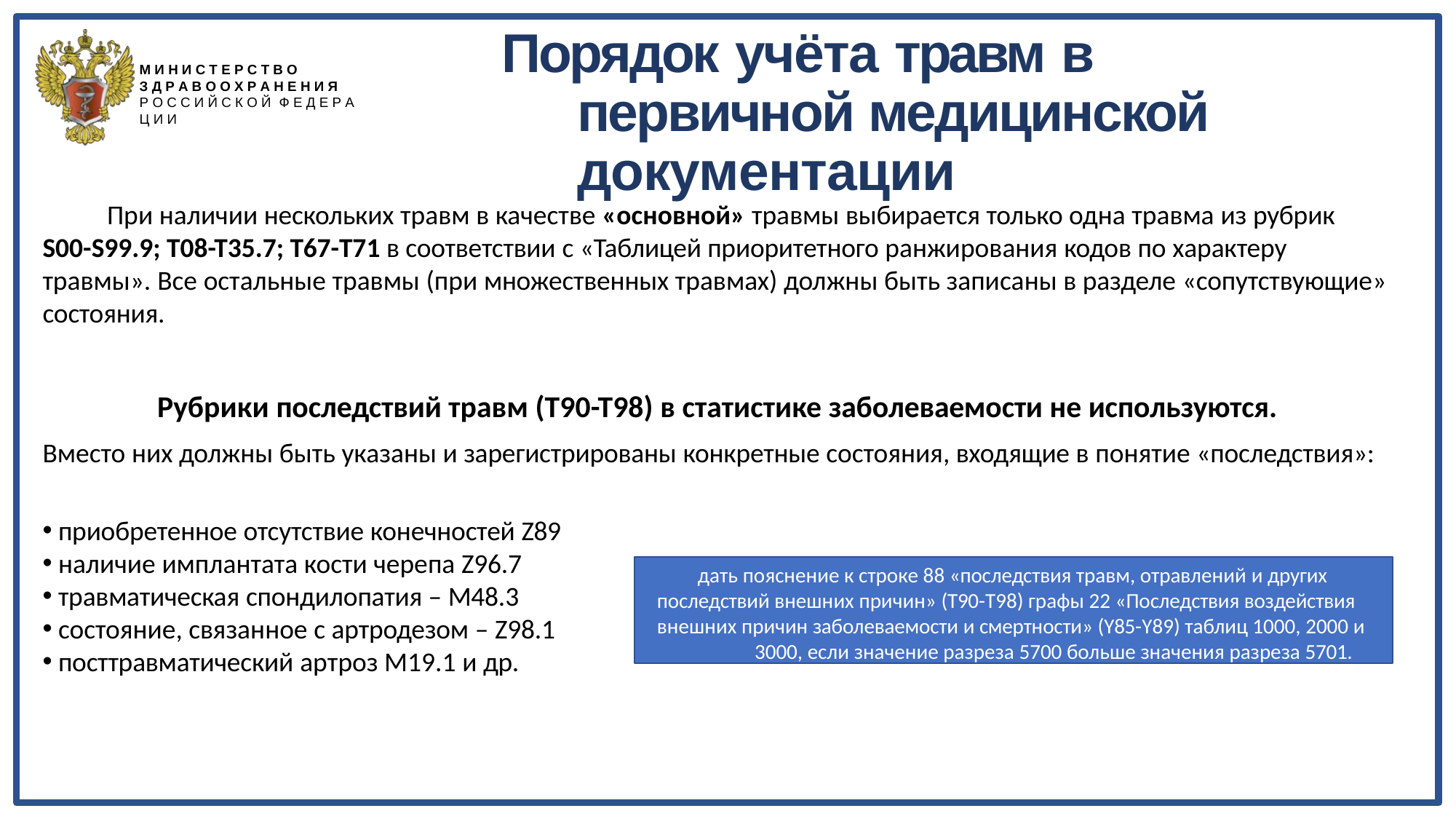

# Порядок учёта травм в первичной медицинской документации
М И Н И С Т Е Р С Т В О
З Д Р А В О О Х Р А Н Е Н И Я
Р О С С И Й С К О Й Ф Е Д Е Р А Ц И И
При наличии нескольких травм в качестве «основной» травмы выбирается только одна травма из рубрик
S00-S99.9; T08-T35.7; T67-T71 в соответствии с «Таблицей приоритетного ранжирования кодов по характеру травмы». Все остальные травмы (при множественных травмах) должны быть записаны в разделе «сопутствующие» состояния.

Рубрики последствий травм (T90-T98) в статистике заболеваемости не используются.
Вместо них должны быть указаны и зарегистрированы конкретные состояния, входящие в понятие «последствия»:
приобретенное отсутствие конечностей Z89
наличие имплантата кости черепа Z96.7
травматическая спондилопатия – М48.3
состояние, связанное с артродезом – Z98.1
посттравматический артроз M19.1 и др.
дать пояснение к строке 88 «последствия трaвм, отрaвлений и других последствий внешних причин» (T90-T98) графы 22 «Последствия воздействия внешних причин заболеваемости и смертности» (Y85-Y89) таблиц 1000, 2000 и
3000, если значение разреза 5700 больше значения разреза 5701.